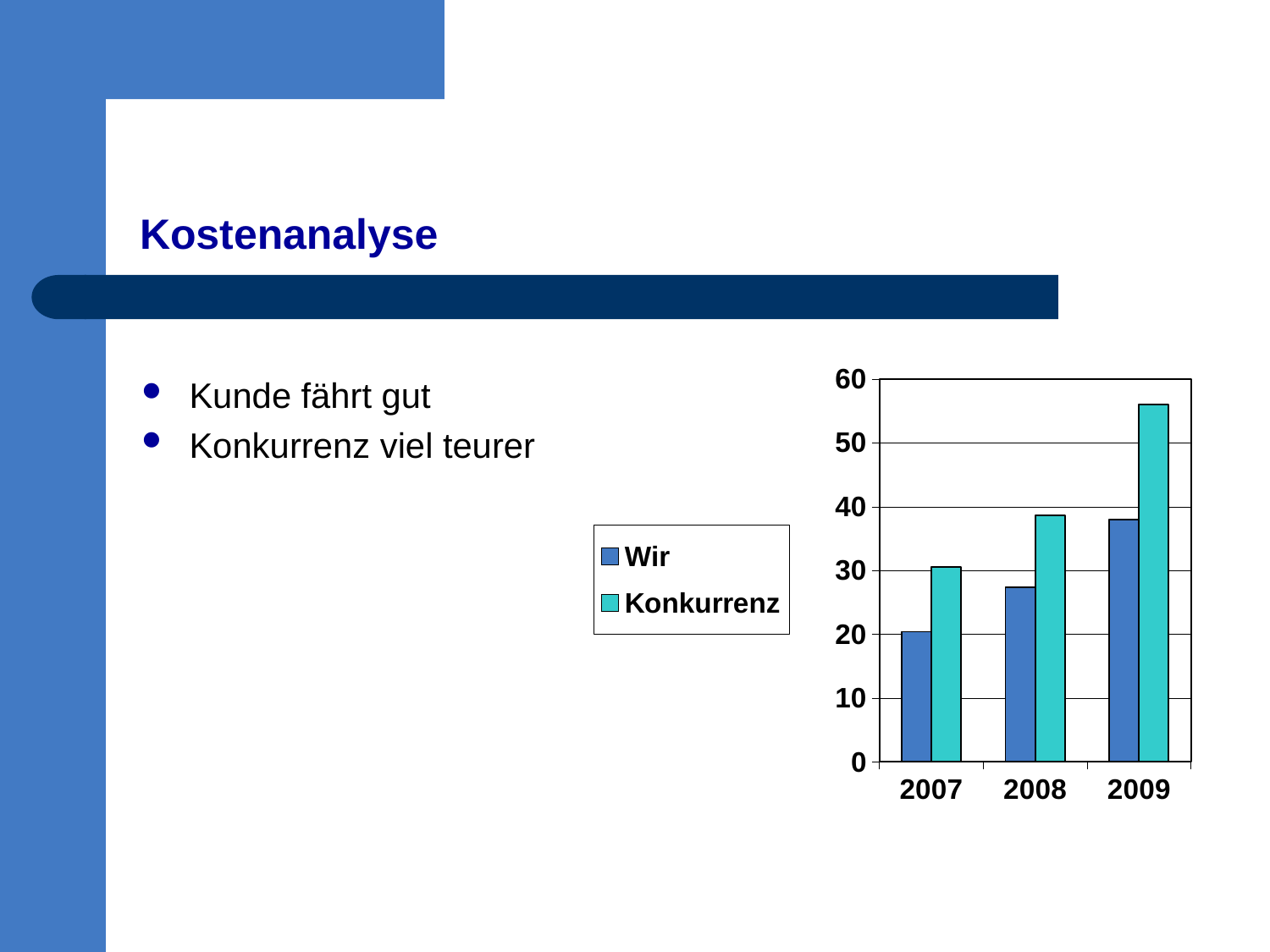

# Kostenanalyse

### Chart

| Category | Wir | Konkurrenz |
|---|---|---|
| 2007 | 20.4 | 30.6 |
| 2008 | 27.4 | 38.6 |
| 2009 | 38.0 | 56.0 |
Kunde fährt gut
Konkurrenz viel teurer